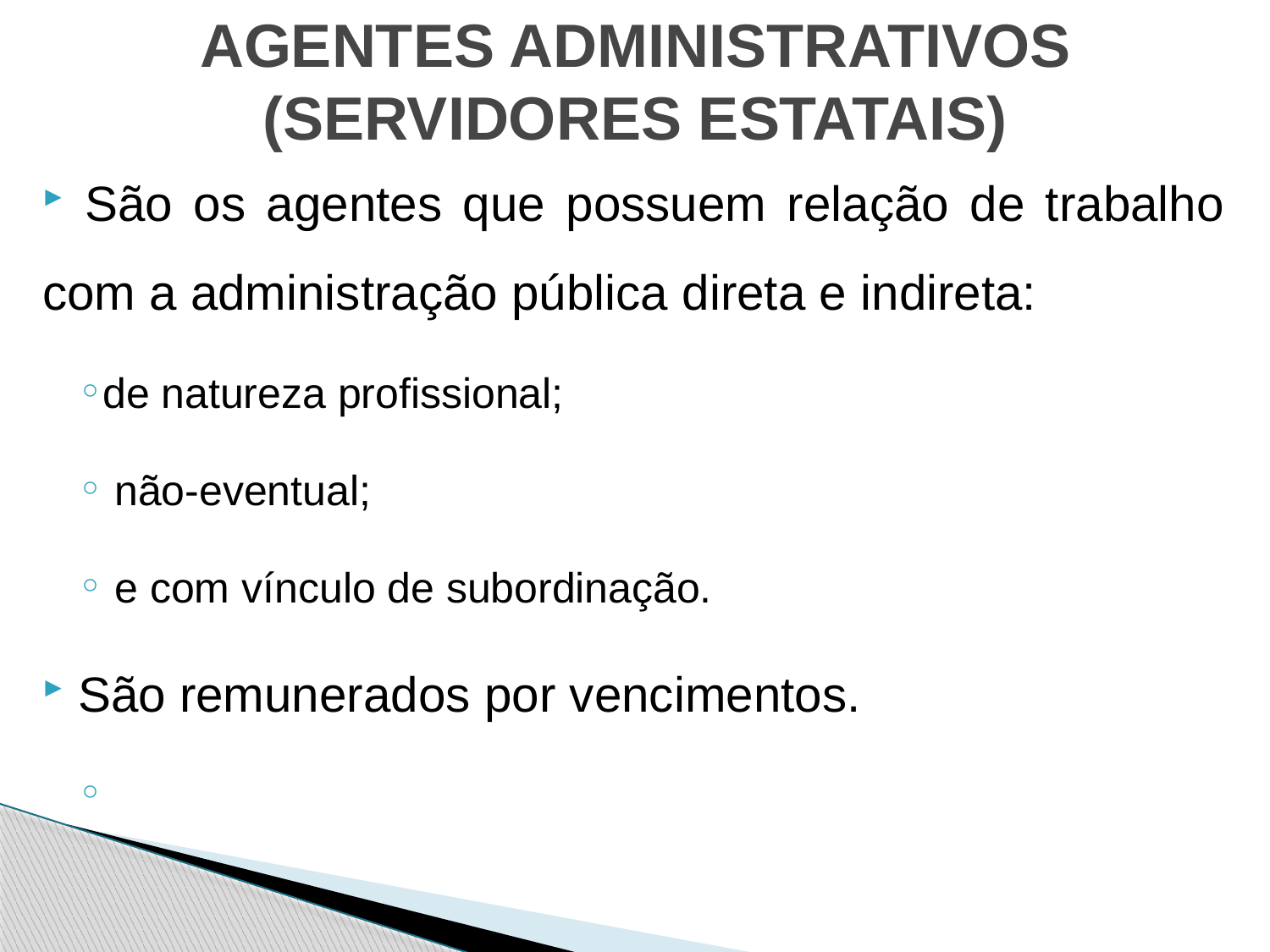

# AGENTES ADMINISTRATIVOS (SERVIDORES ESTATAIS)
 São os agentes que possuem relação de trabalho com a administração pública direta e indireta:
de natureza profissional;
 não-eventual;
 e com vínculo de subordinação.
 São remunerados por vencimentos.